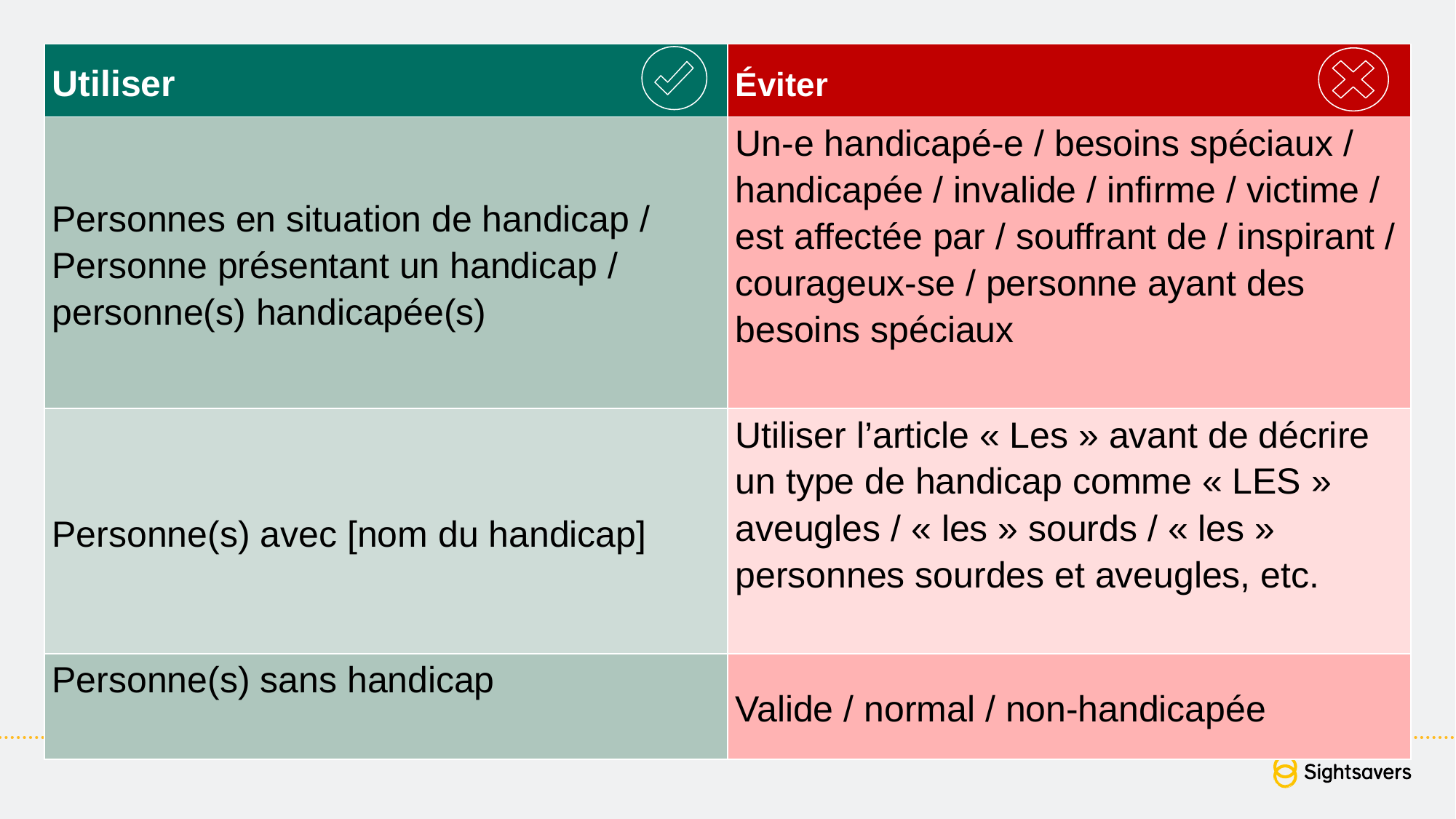

| Utiliser | Éviter |
| --- | --- |
| Personnes en situation de handicap / Personne présentant un handicap / personne(s) handicapée(s) | Un-e handicapé-e / besoins spéciaux / handicapée / invalide / infirme / victime / est affectée par / souffrant de / inspirant / courageux-se / personne ayant des besoins spéciaux |
| Personne(s) avec [nom du handicap] | Utiliser l’article « Les » avant de décrire un type de handicap comme « LES » aveugles / « les » sourds / « les » personnes sourdes et aveugles, etc. |
| Personne(s) sans handicap | Valide / normal / non-handicapée |

Jour 1 : Introduction à l'inclusion du handicap